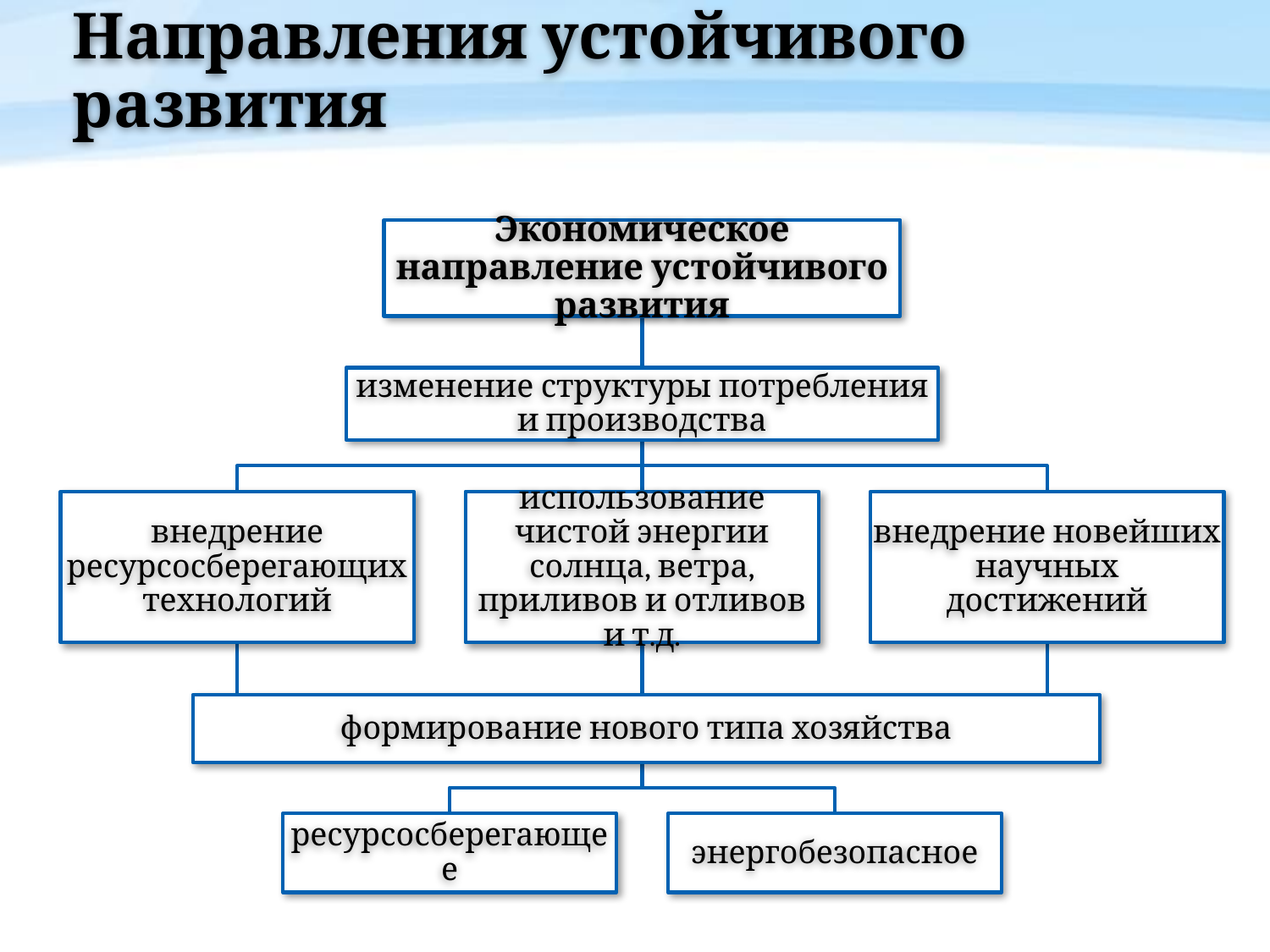

# Направления устойчивого развития

Экономическое направление устойчивого развития

изменение структуры потребления и производства

внедрение ресурсосберегающих технологий

использование чистой энергии солнца, ветра, приливов и отливов и т.д.

внедрение новейших научных достижений

ресурсосберегающее

энергобезопасное

формирование нового типа хозяйства